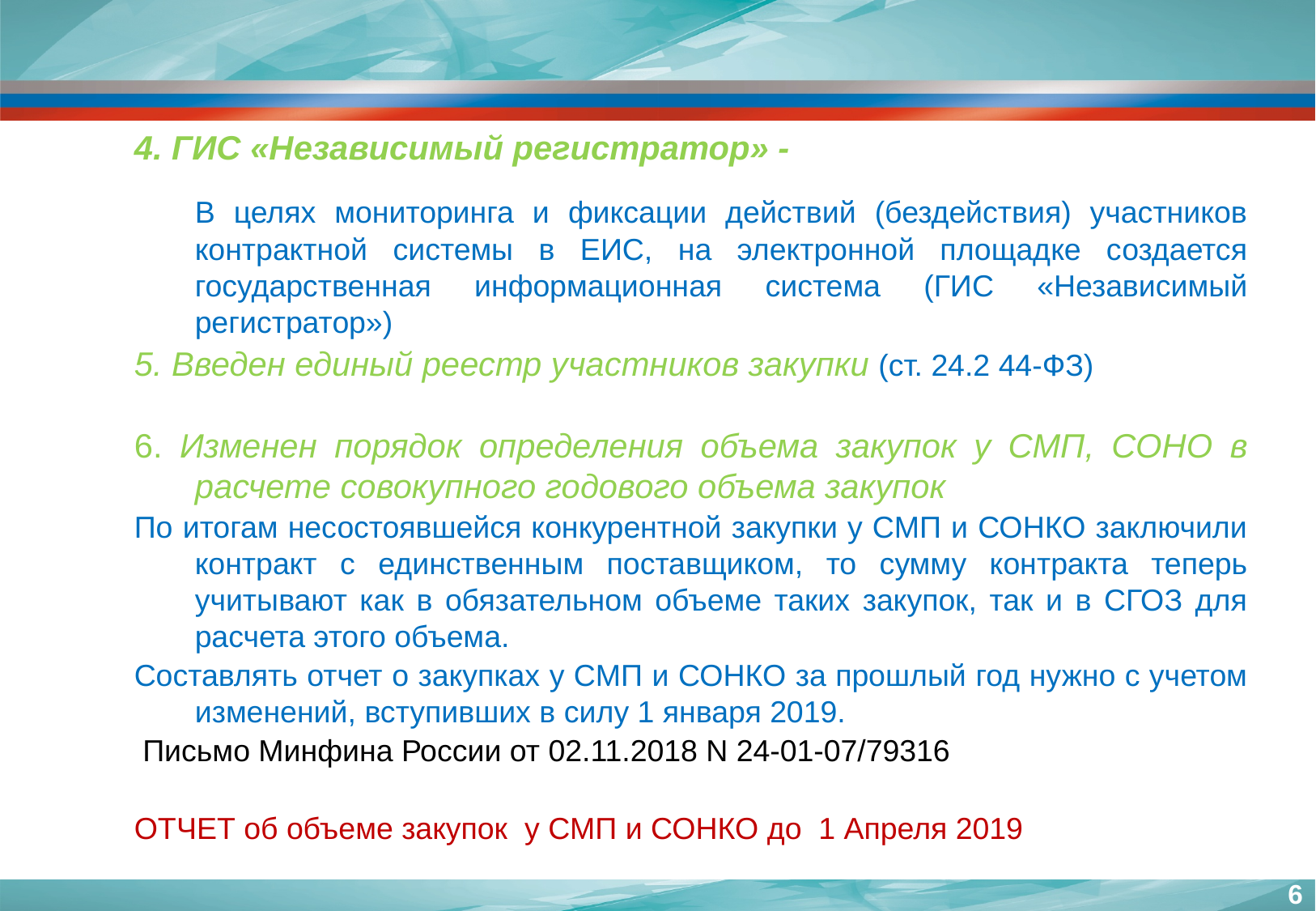

4. ГИС «Независимый регистратор» -

	В целях мониторинга и фиксации действий (бездействия) участников контрактной системы в ЕИС, на электронной площадке создается государственная информационная система (ГИС «Независимый регистратор»)
5. Введен единый реестр участников закупки (ст. 24.2 44-ФЗ)

6. Изменен порядок определения объема закупок у СМП, СОНО в расчете совокупного годового объема закупок
По итогам несостоявшейся конкурентной закупки у СМП и СОНКО заключили контракт с единственным поставщиком, то сумму контракта теперь учитывают как в обязательном объеме таких закупок, так и в СГОЗ для расчета этого объема.
Составлять отчет о закупках у СМП и СОНКО за прошлый год нужно с учетом изменений, вступивших в силу 1 января 2019.
 Письмо Минфина России от 02.11.2018 N 24-01-07/79316

ОТЧЕТ об объеме закупок  у СМП и СОНКО до  1 Апреля 2019
6